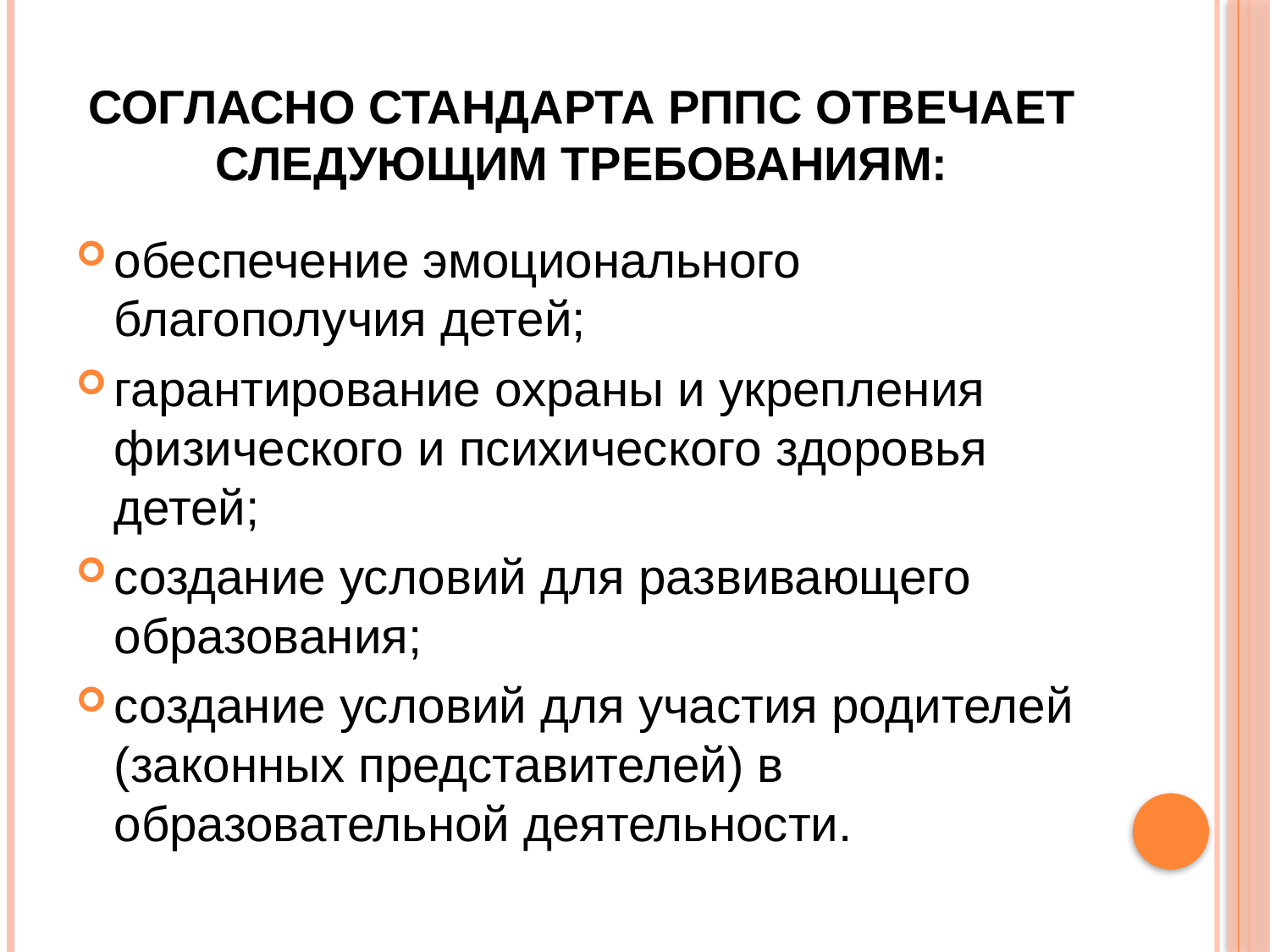

# Согласно стандарта РППС отвечает следующим требованиям:
обеспечение эмоционального благополучия детей;
гарантирование охраны и укрепления физического и психического здоровья детей;
создание условий для развивающего образования;
создание условий для участия родителей (законных представителей) в образовательной деятельности.